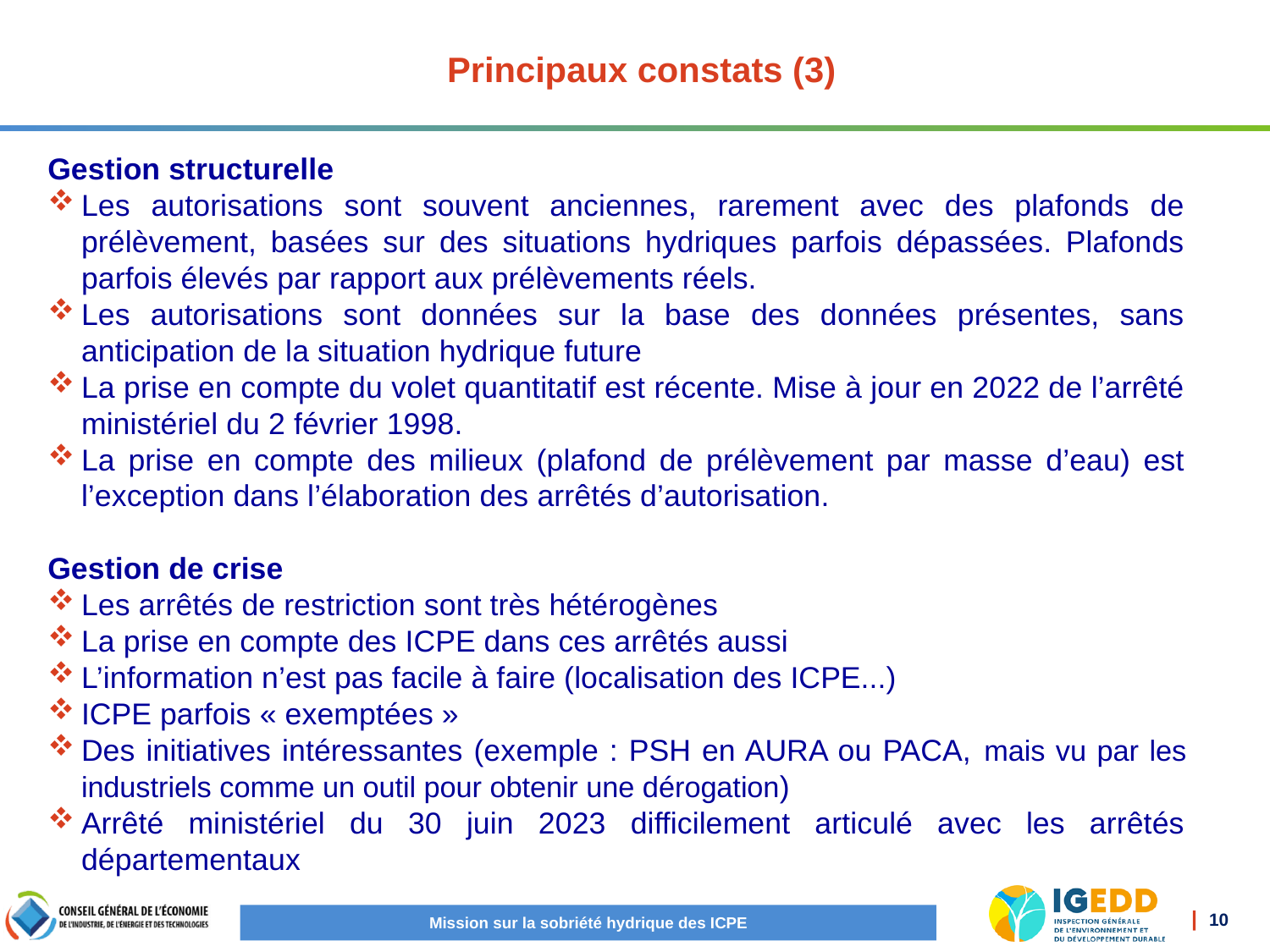

# Principaux constats (3)
Gestion structurelle
Les autorisations sont souvent anciennes, rarement avec des plafonds de prélèvement, basées sur des situations hydriques parfois dépassées. Plafonds parfois élevés par rapport aux prélèvements réels.
Les autorisations sont données sur la base des données présentes, sans anticipation de la situation hydrique future
La prise en compte du volet quantitatif est récente. Mise à jour en 2022 de l’arrêté ministériel du 2 février 1998.
La prise en compte des milieux (plafond de prélèvement par masse d’eau) est l’exception dans l’élaboration des arrêtés d’autorisation.

Gestion de crise
Les arrêtés de restriction sont très hétérogènes
La prise en compte des ICPE dans ces arrêtés aussi
L’information n’est pas facile à faire (localisation des ICPE...)
ICPE parfois « exemptées »
Des initiatives intéressantes (exemple : PSH en AURA ou PACA, mais vu par les industriels comme un outil pour obtenir une dérogation)
Arrêté ministériel du 30 juin 2023 difficilement articulé avec les arrêtés départementaux